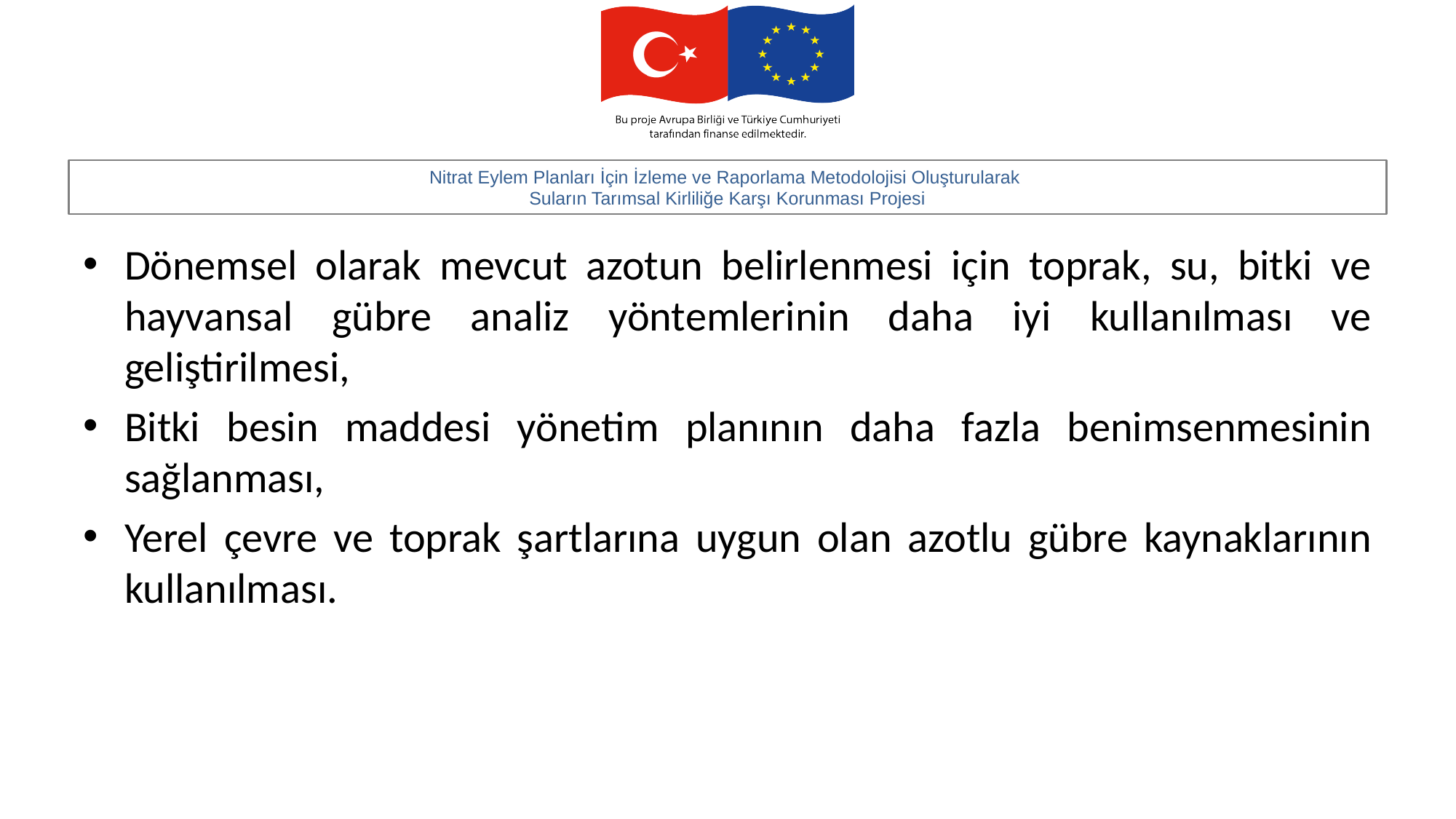

#
Dönemsel olarak mevcut azotun belirlenmesi için toprak, su, bitki ve hayvansal gübre analiz yöntemlerinin daha iyi kullanılması ve geliştirilmesi,
Bitki besin maddesi yönetim planının daha fazla benimsenmesinin sağlanması,
Yerel çevre ve toprak şartlarına uygun olan azotlu gübre kaynaklarının kullanılması.